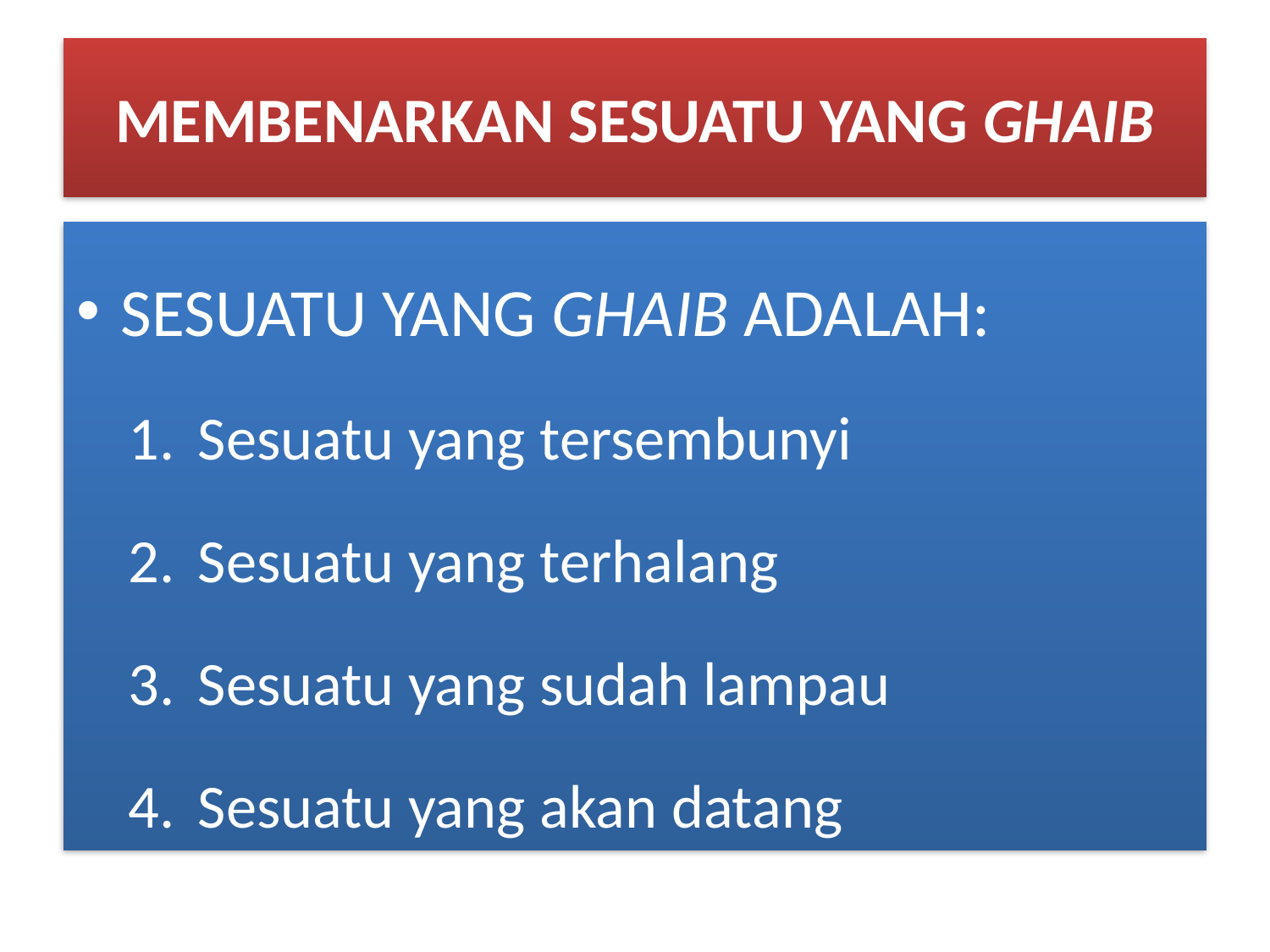

# MEMBENARKAN SESUATU YANG GHAIB
SESUATU YANG GHAIB ADALAH:
Sesuatu yang tersembunyi
Sesuatu yang terhalang
Sesuatu yang sudah lampau
Sesuatu yang akan datang